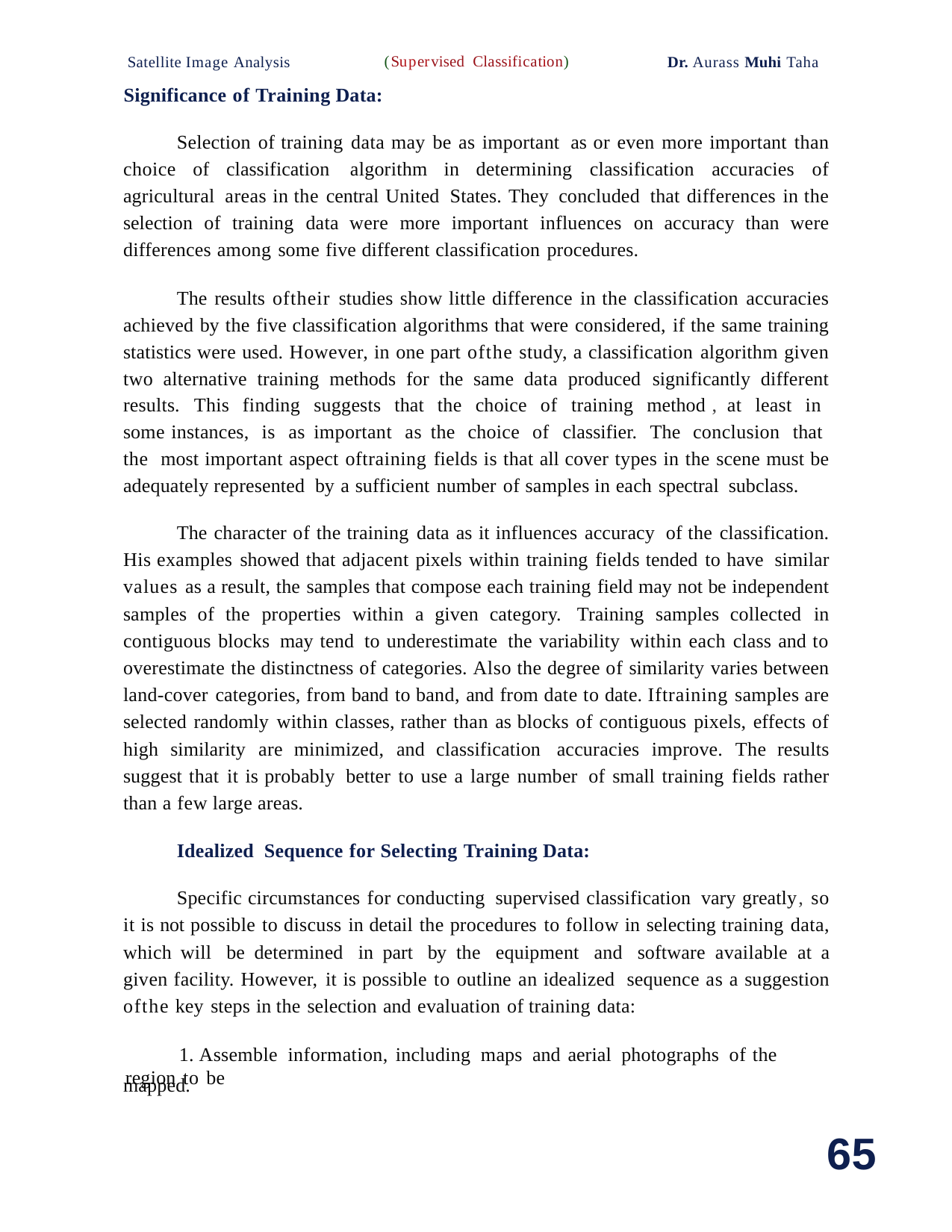

(Supervised  Classification)
Satellite Image Analysis
Dr. Aurass Muhi Taha
Significance of Training Data:

Selection of training data may be as important  as or even more important than choice   of   classification    algorithm   in   determining   classification   accuracies   of agricultural  areas in the central United  States. They  concluded  that differences in the selection  of  training  data  were  more  important  influences  on  accuracy  than  were differences among some five different classification procedures.

The results oftheir studies show little difference in the classification accuracies achieved by the five classification algorithms that were considered, if the same training statistics were used. However, in one part ofthe study, a classification algorithm given two  alternative  training  methods  for  the  same  data  produced  significantly  different results.  This  finding  suggests  that  the  choice  of  training  method , at  least  in  some instances,  is  as important  as the  choice  of  classifier.  The  conclusion  that  the  most important aspect oftraining fields is that all cover types in the scene must be adequately represented  by a sufficient number of samples in each spectral  subclass.

The character of the training data as it influences accuracy  of the classification. His examples showed that adjacent pixels within training fields tended to have  similar values as a result, the samples that compose each training field may not be independent samples  of  the  properties  within  a  given  category.   Training  samples  collected  in contiguous blocks  may tend  to underestimate  the variability  within each class and to overestimate the distinctness of categories. Also the degree of similarity varies between land-cover categories, from band to band, and from date to date. Iftraining samples are selected randomly within classes, rather than as blocks of contiguous pixels, effects of high  similarity  are  minimized,  and  classification   accuracies  improve.  The  results suggest that it is probably  better to use a large number  of small training fields rather than a few large areas.

Idealized  Sequence for Selecting Training Data:

Specific circumstances for conducting  supervised classification  vary greatly, so it is not possible to discuss in detail the procedures to follow in selecting training data, which will  be determined  in part  by the  equipment  and  software available at a given facility. However, it is possible to outline an idealized  sequence as a suggestion ofthe key steps in the selection and evaluation of training data:

1. Assemble  information, including  maps  and aerial  photographs  of the  region to be
mapped.
65